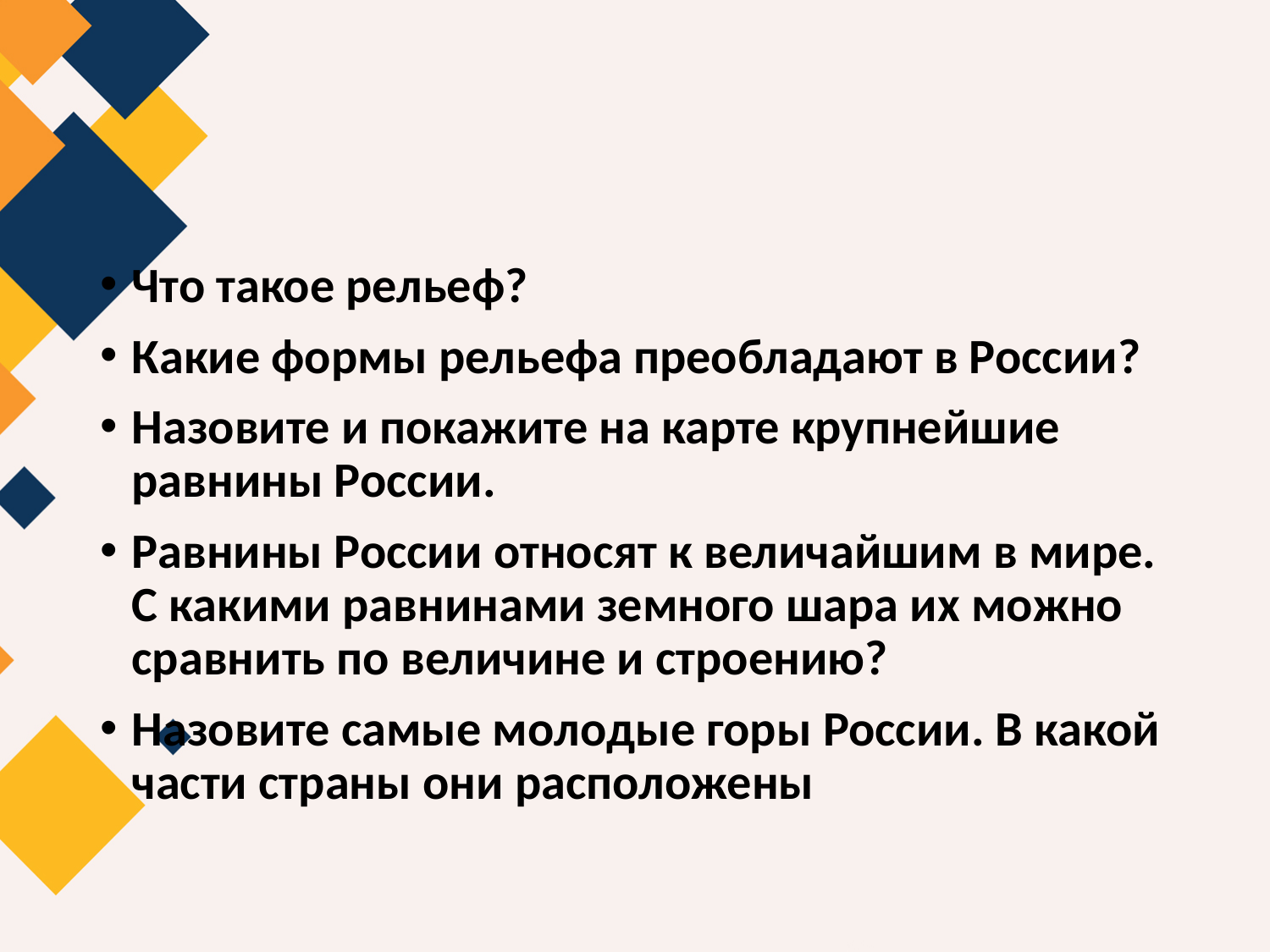

#
Что такое рельеф?
Какие формы рельефа преобладают в России?
Назовите и покажите на карте крупнейшие равнины России.
Равнины России относят к величайшим в мире. С какими равнинами земного шара их можно сравнить по величине и строению?
Назовите самые молодые горы России. В какой части страны они расположены